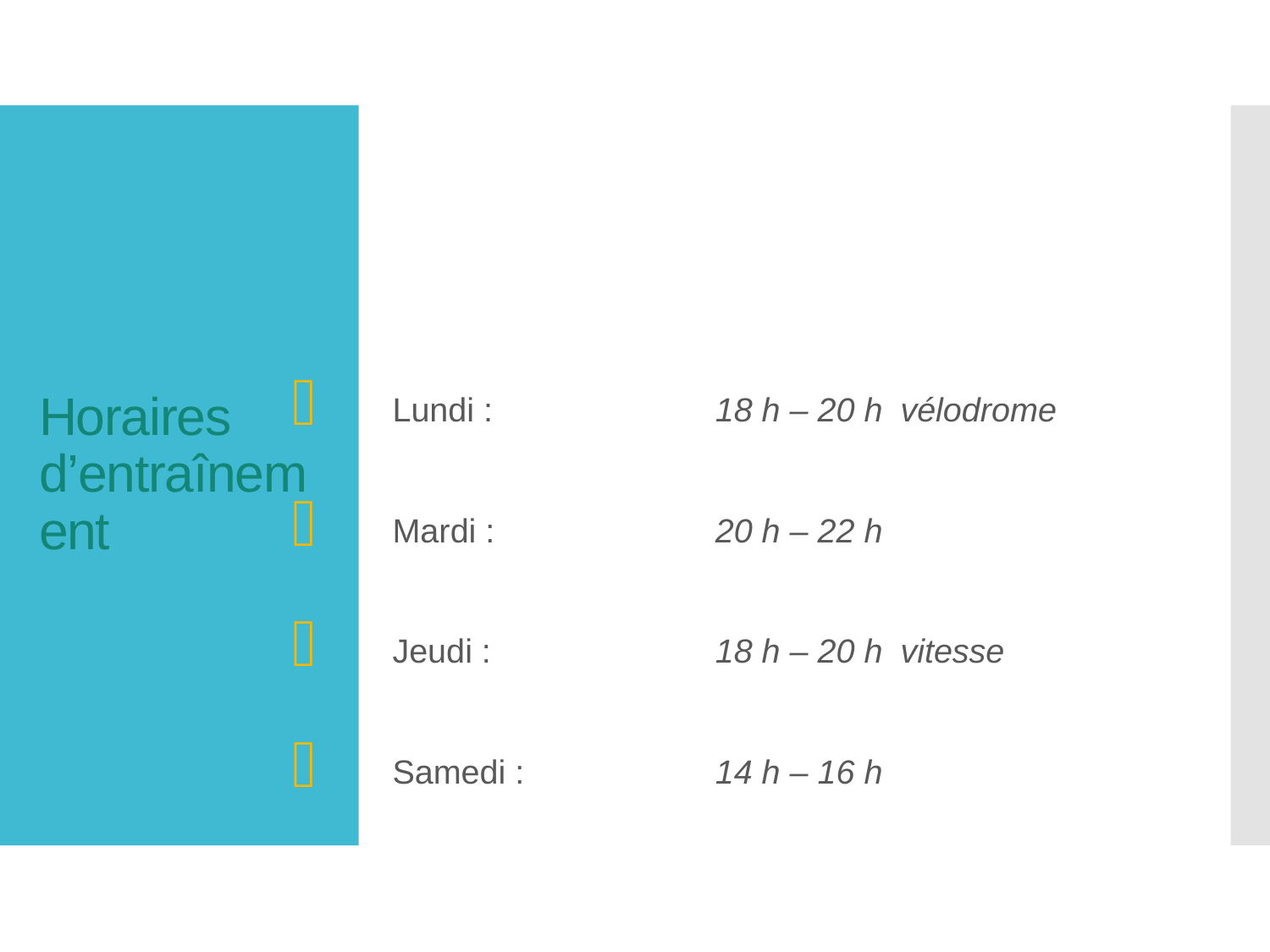

# Horaires d’entraînement
Lundi : 	18 h – 20 h 	vélodrome
Mardi : 	20 h – 22 h
Jeudi : 	18 h – 20 h 	vitesse
Samedi : 	14 h – 16 h